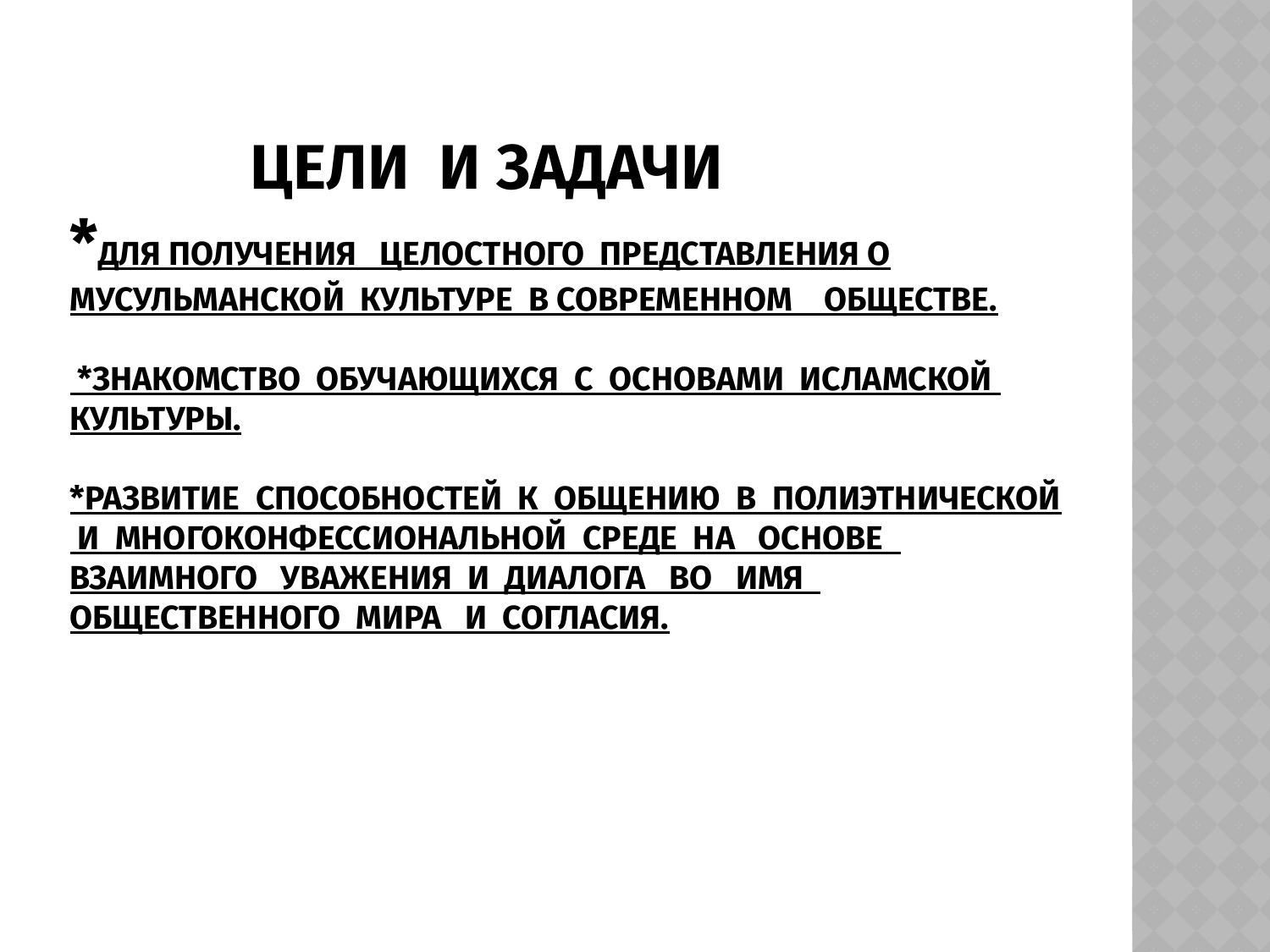

# цели  и задачи *Для получения   целостного  представления о мусульманской  культуре  в современном    обществе. *Знакомство  обучающихся  с  основами  исламской  культуры. *развитие  способностей  к  общению  в  полиэтнической  и  многоконфессиональной  среде  на   основе   взаимного   уважения  и  диалога   во   имя   общественного  мира   и  согласия.